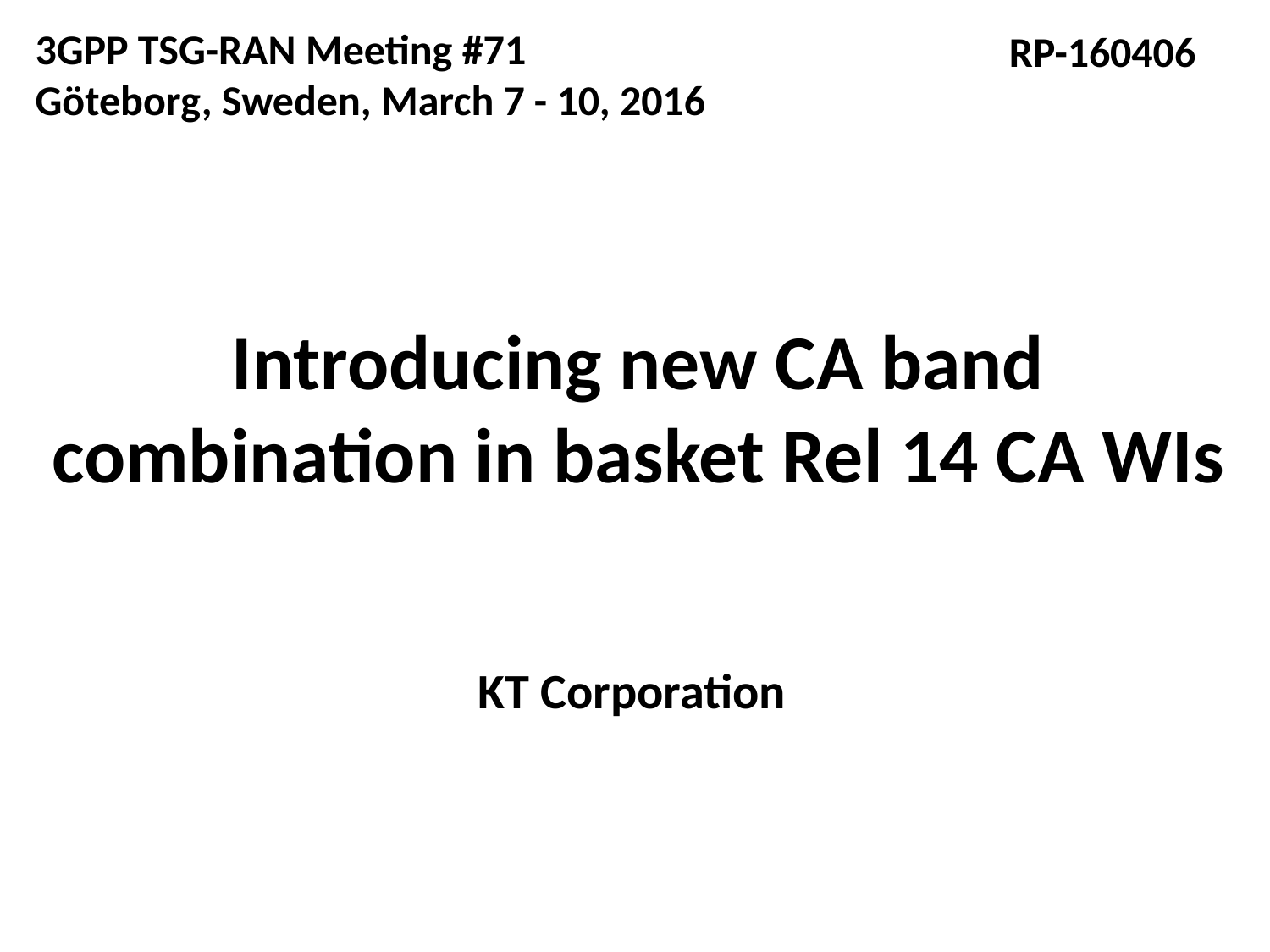

3GPP TSG-RAN Meeting #71
Göteborg, Sweden, March 7 - 10, 2016
RP-160406
Introducing new CA band combination in basket Rel 14 CA WIs
KT Corporation